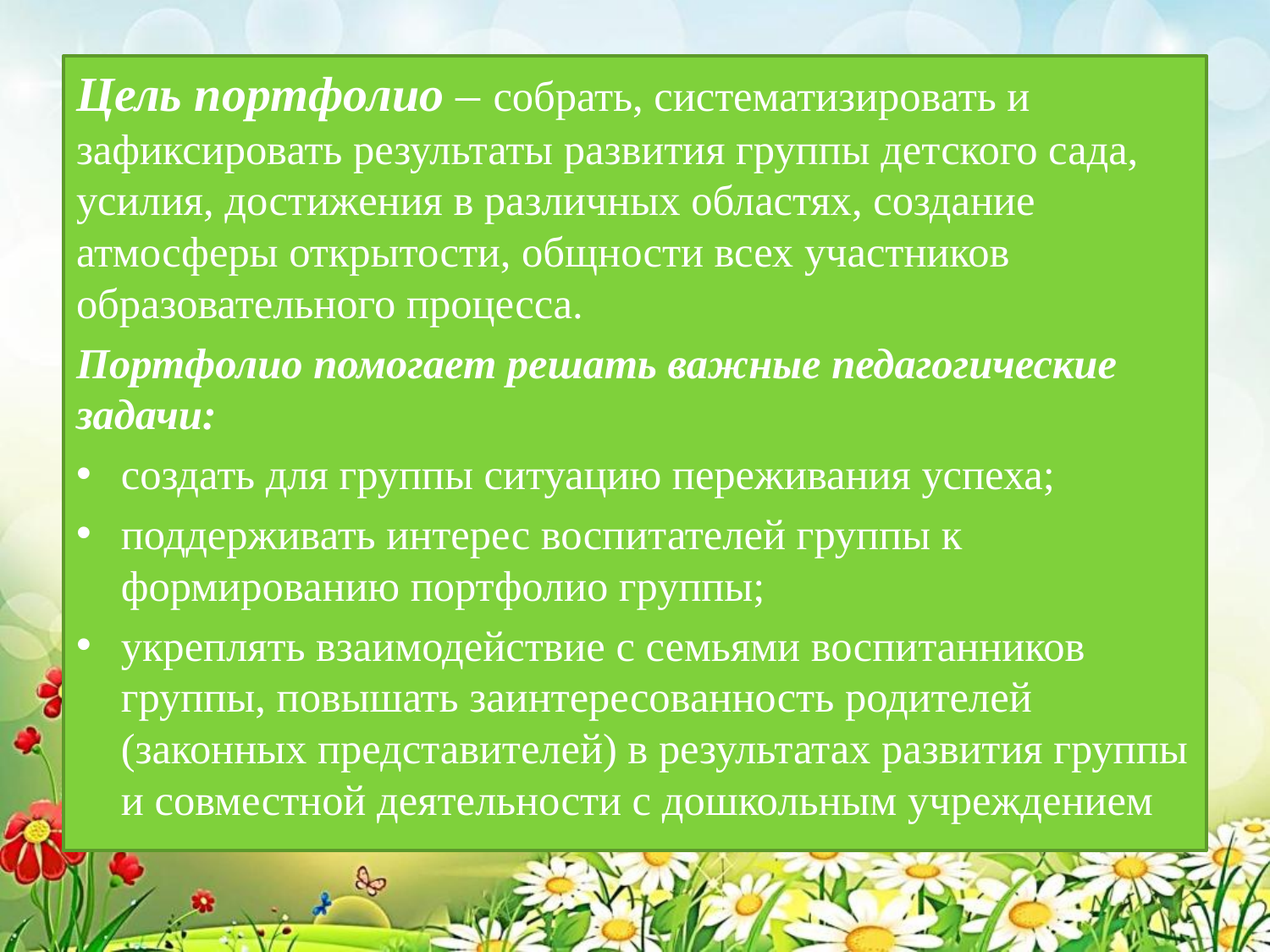

Цель портфолио – собрать, систематизировать и зафиксировать результаты развития группы детского сада, усилия, достижения в различных областях, создание атмосферы открытости, общности всех участников образовательного процесса.
Портфолио помогает решать важные педагогические задачи:
создать для группы ситуацию переживания успеха;
поддерживать интерес воспитателей группы к формированию портфолио группы;
укреплять взаимодействие с семьями воспитанников группы, повышать заинтересованность родителей (законных представителей) в результатах развития группы и совместной деятельности с дошкольным учреждением